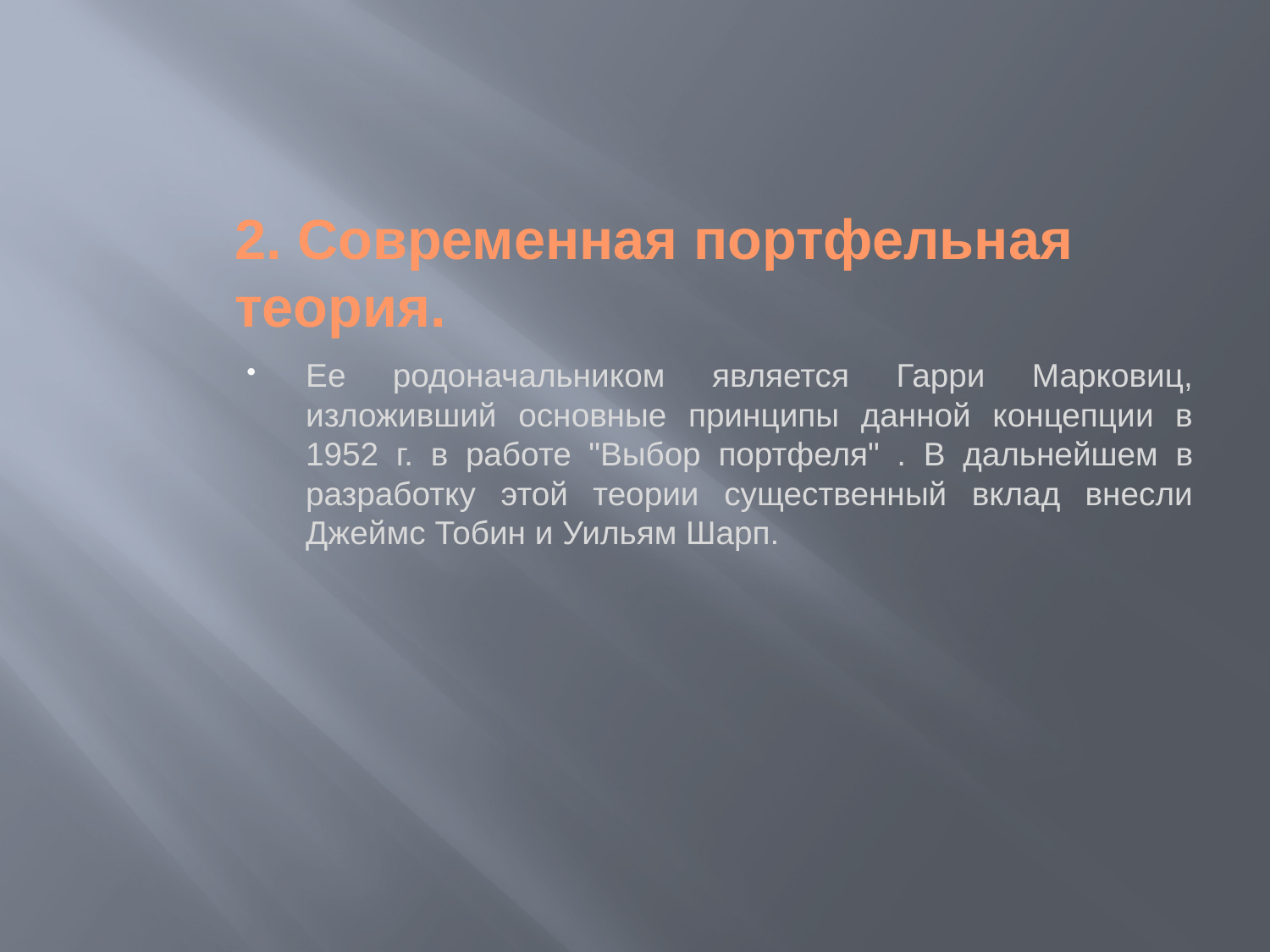

2. Современная портфельная теория.
Ее родоначальником является Гарри Марковиц, изложивший основные принципы данной концепции в 1952 г. в работе "Выбор портфеля" . В дальнейшем в разработку этой теории существенный вклад внесли Джеймс Тобин и Уильям Шарп.